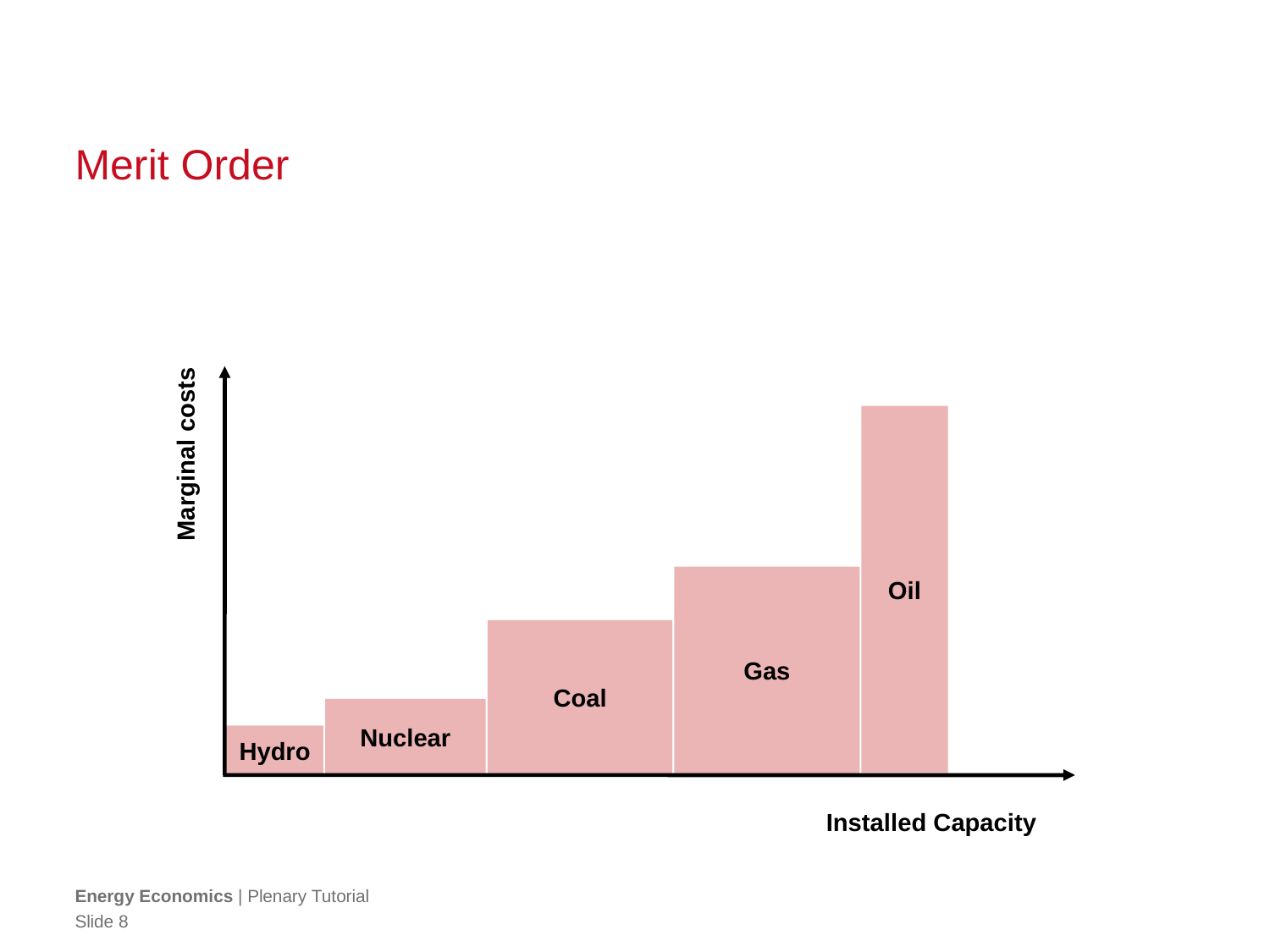

# Merit Order

Marginal costs

Installed Capacity
Oil
Gas
Coal
Nuclear
Hydro
Energy Economics | Plenary Tutorial
Slide 8